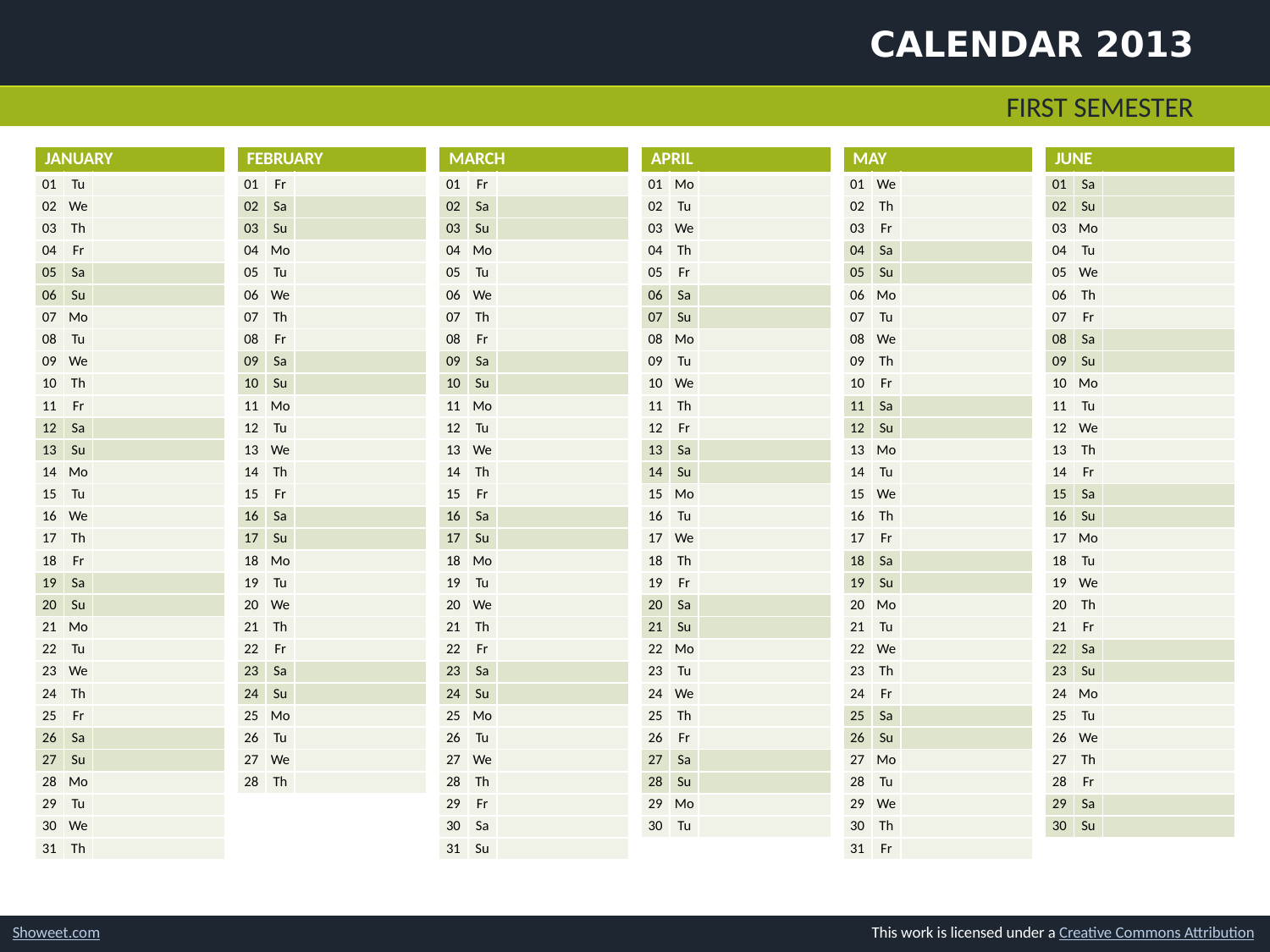

# Calendar 2013
First semester
| JANUARY |  |  |
| --- | --- | --- |
| 01 | Tu |  |
| 02 | We |  |
| 03 | Th |  |
| 04 | Fr |  |
| 05 | Sa |  |
| 06 | Su |  |
| 07 | Mo |  |
| 08 | Tu |  |
| 09 | We |  |
| 10 | Th |  |
| 11 | Fr |  |
| 12 | Sa |  |
| 13 | Su |  |
| 14 | Mo |  |
| 15 | Tu |  |
| 16 | We |  |
| 17 | Th |  |
| 18 | Fr |  |
| 19 | Sa |  |
| 20 | Su |  |
| 21 | Mo |  |
| 22 | Tu |  |
| 23 | We |  |
| 24 | Th |  |
| 25 | Fr |  |
| 26 | Sa |  |
| 27 | Su |  |
| 28 | Mo |  |
| 29 | Tu |  |
| 30 | We |  |
| 31 | Th |  |
| FEBRUARY |  |  |
| --- | --- | --- |
| 01 | Fr |  |
| 02 | Sa |  |
| 03 | Su |  |
| 04 | Mo |  |
| 05 | Tu |  |
| 06 | We |  |
| 07 | Th |  |
| 08 | Fr |  |
| 09 | Sa |  |
| 10 | Su |  |
| 11 | Mo |  |
| 12 | Tu |  |
| 13 | We |  |
| 14 | Th |  |
| 15 | Fr |  |
| 16 | Sa |  |
| 17 | Su |  |
| 18 | Mo |  |
| 19 | Tu |  |
| 20 | We |  |
| 21 | Th |  |
| 22 | Fr |  |
| 23 | Sa |  |
| 24 | Su |  |
| 25 | Mo |  |
| 26 | Tu |  |
| 27 | We |  |
| 28 | Th |  |
| MARCH |  |  |
| --- | --- | --- |
| 01 | Fr |  |
| 02 | Sa |  |
| 03 | Su |  |
| 04 | Mo |  |
| 05 | Tu |  |
| 06 | We |  |
| 07 | Th |  |
| 08 | Fr |  |
| 09 | Sa |  |
| 10 | Su |  |
| 11 | Mo |  |
| 12 | Tu |  |
| 13 | We |  |
| 14 | Th |  |
| 15 | Fr |  |
| 16 | Sa |  |
| 17 | Su |  |
| 18 | Mo |  |
| 19 | Tu |  |
| 20 | We |  |
| 21 | Th |  |
| 22 | Fr |  |
| 23 | Sa |  |
| 24 | Su |  |
| 25 | Mo |  |
| 26 | Tu |  |
| 27 | We |  |
| 28 | Th |  |
| 29 | Fr |  |
| 30 | Sa |  |
| 31 | Su |  |
| APRIL |  |  |
| --- | --- | --- |
| 01 | Mo |  |
| 02 | Tu |  |
| 03 | We |  |
| 04 | Th |  |
| 05 | Fr |  |
| 06 | Sa |  |
| 07 | Su |  |
| 08 | Mo |  |
| 09 | Tu |  |
| 10 | We |  |
| 11 | Th |  |
| 12 | Fr |  |
| 13 | Sa |  |
| 14 | Su |  |
| 15 | Mo |  |
| 16 | Tu |  |
| 17 | We |  |
| 18 | Th |  |
| 19 | Fr |  |
| 20 | Sa |  |
| 21 | Su |  |
| 22 | Mo |  |
| 23 | Tu |  |
| 24 | We |  |
| 25 | Th |  |
| 26 | Fr |  |
| 27 | Sa |  |
| 28 | Su |  |
| 29 | Mo |  |
| 30 | Tu |  |
| MAY |  |  |
| --- | --- | --- |
| 01 | We |  |
| 02 | Th |  |
| 03 | Fr |  |
| 04 | Sa |  |
| 05 | Su |  |
| 06 | Mo |  |
| 07 | Tu |  |
| 08 | We |  |
| 09 | Th |  |
| 10 | Fr |  |
| 11 | Sa |  |
| 12 | Su |  |
| 13 | Mo |  |
| 14 | Tu |  |
| 15 | We |  |
| 16 | Th |  |
| 17 | Fr |  |
| 18 | Sa |  |
| 19 | Su |  |
| 20 | Mo |  |
| 21 | Tu |  |
| 22 | We |  |
| 23 | Th |  |
| 24 | Fr |  |
| 25 | Sa |  |
| 26 | Su |  |
| 27 | Mo |  |
| 28 | Tu |  |
| 29 | We |  |
| 30 | Th |  |
| 31 | Fr |  |
| JUNE |  |  |
| --- | --- | --- |
| 01 | Sa |  |
| 02 | Su |  |
| 03 | Mo |  |
| 04 | Tu |  |
| 05 | We |  |
| 06 | Th |  |
| 07 | Fr |  |
| 08 | Sa |  |
| 09 | Su |  |
| 10 | Mo |  |
| 11 | Tu |  |
| 12 | We |  |
| 13 | Th |  |
| 14 | Fr |  |
| 15 | Sa |  |
| 16 | Su |  |
| 17 | Mo |  |
| 18 | Tu |  |
| 19 | We |  |
| 20 | Th |  |
| 21 | Fr |  |
| 22 | Sa |  |
| 23 | Su |  |
| 24 | Mo |  |
| 25 | Tu |  |
| 26 | We |  |
| 27 | Th |  |
| 28 | Fr |  |
| 29 | Sa |  |
| 30 | Su |  |